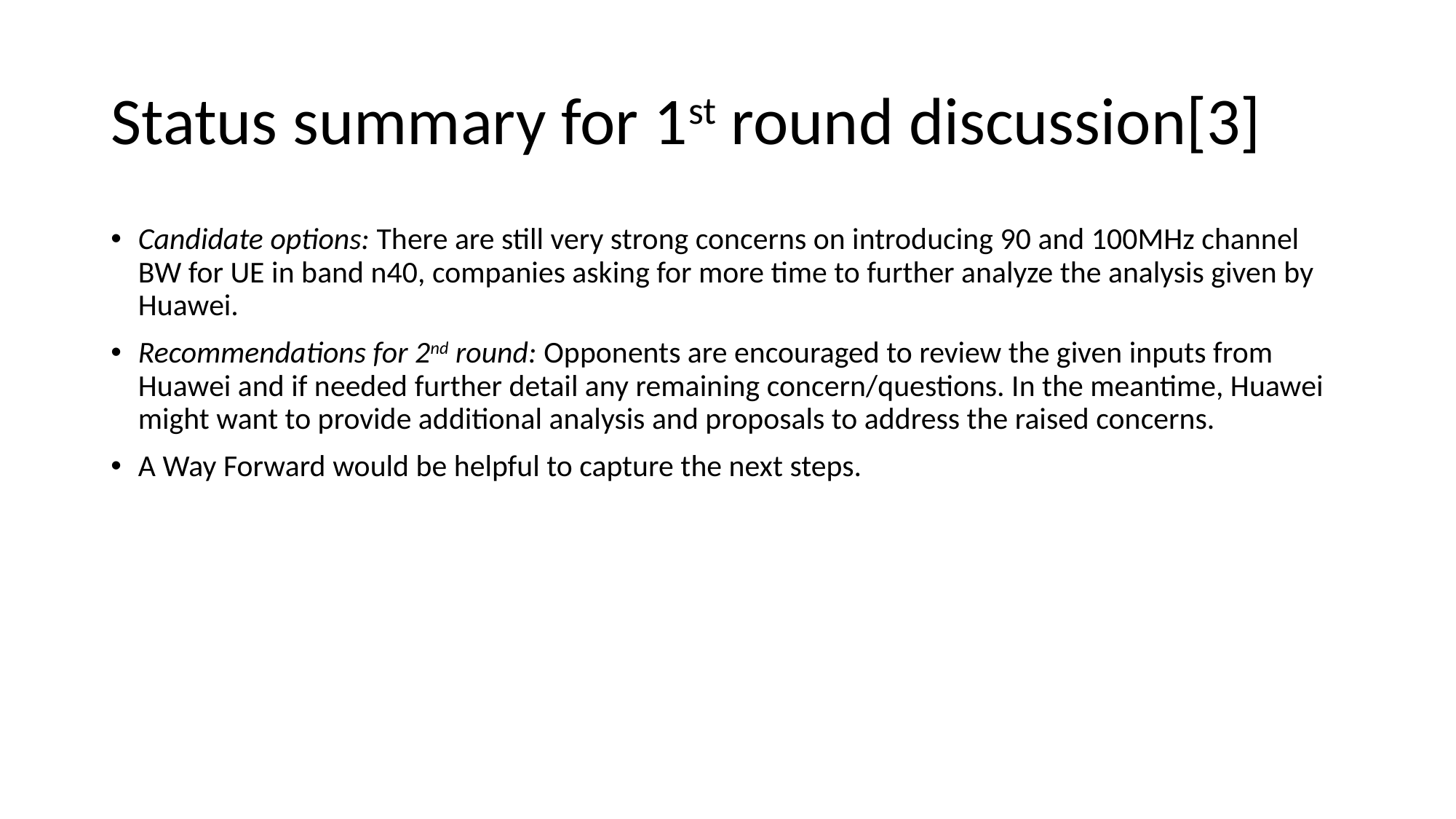

# Status summary for 1st round discussion[3]
Candidate options: There are still very strong concerns on introducing 90 and 100MHz channel BW for UE in band n40, companies asking for more time to further analyze the analysis given by Huawei.
Recommendations for 2nd round: Opponents are encouraged to review the given inputs from Huawei and if needed further detail any remaining concern/questions. In the meantime, Huawei might want to provide additional analysis and proposals to address the raised concerns.
A Way Forward would be helpful to capture the next steps.